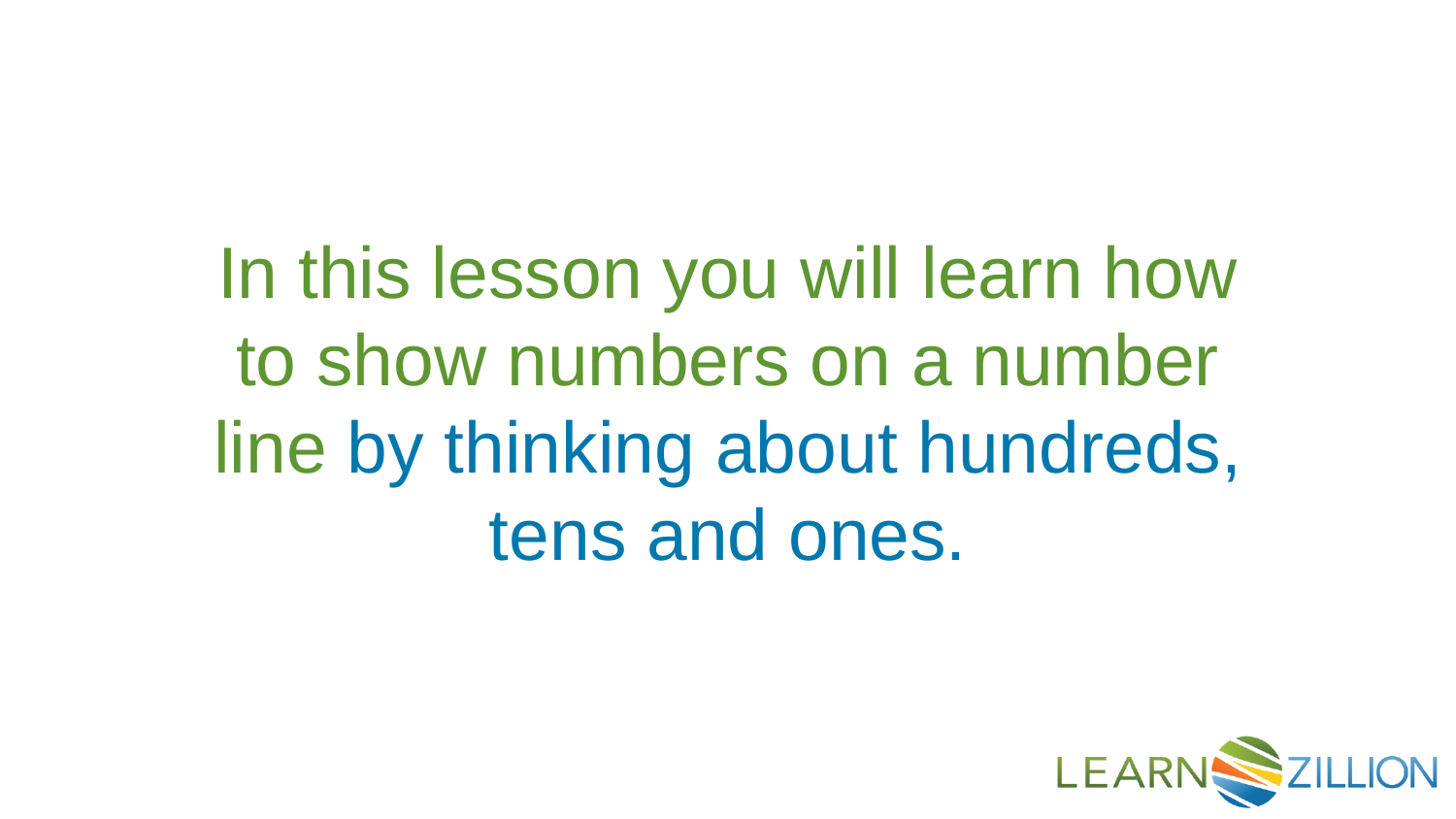

In this lesson you will learn how to show numbers on a number line by thinking about hundreds, tens and ones.